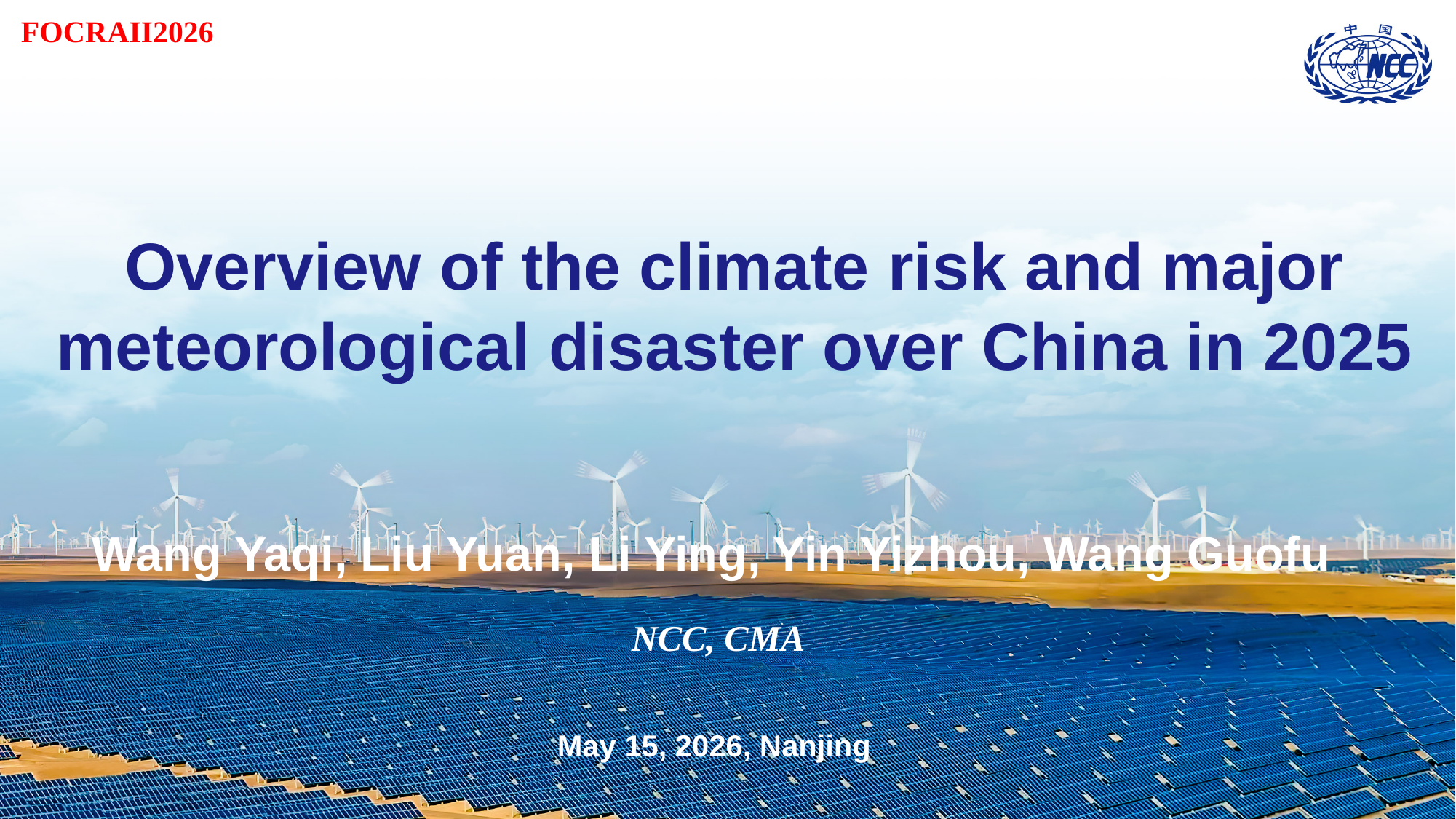

FOCRAII2026
Overview of the climate risk and major meteorological disaster over China in 2025

Wang Yaqi, Liu Yuan, Li Ying, Yin Yizhou, Wang Guofu
NCC, CMA
May 15, 2026, Nanjing